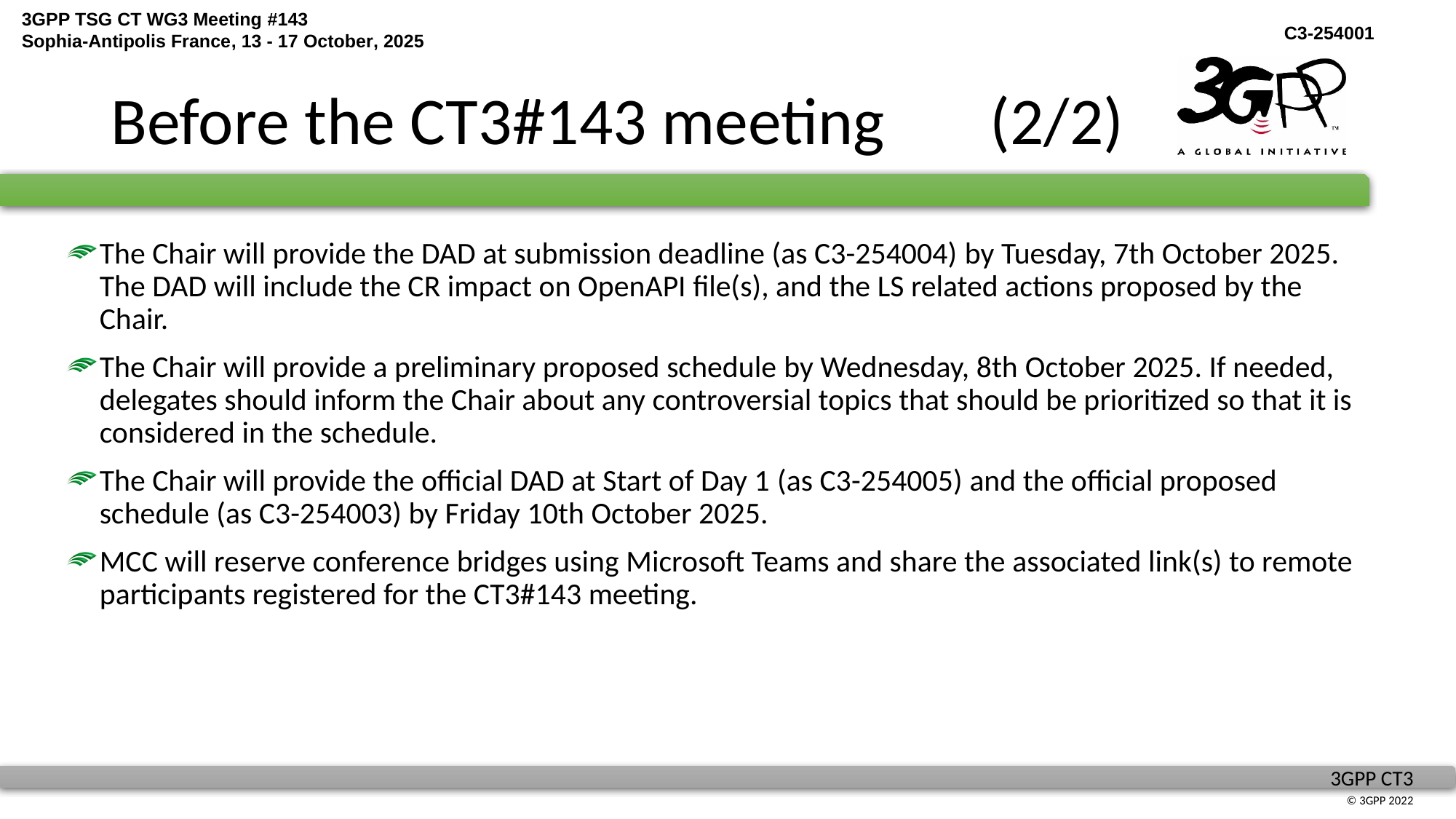

# Before the CT3#143 meeting       (2/2)
The Chair will provide the DAD at submission deadline (as C3-254004) by Tuesday, 7th October 2025. The DAD will include the CR impact on OpenAPI file(s), and the LS related actions proposed by the Chair.
The Chair will provide a preliminary proposed schedule by Wednesday, 8th October 2025. If needed, delegates should inform the Chair about any controversial topics that should be prioritized so that it is considered in the schedule.
The Chair will provide the official DAD at Start of Day 1 (as C3-254005) and the official proposed schedule (as C3-254003) by Friday 10th October 2025.
MCC will reserve conference bridges using Microsoft Teams and share the associated link(s) to remote participants registered for the CT3#143 meeting.